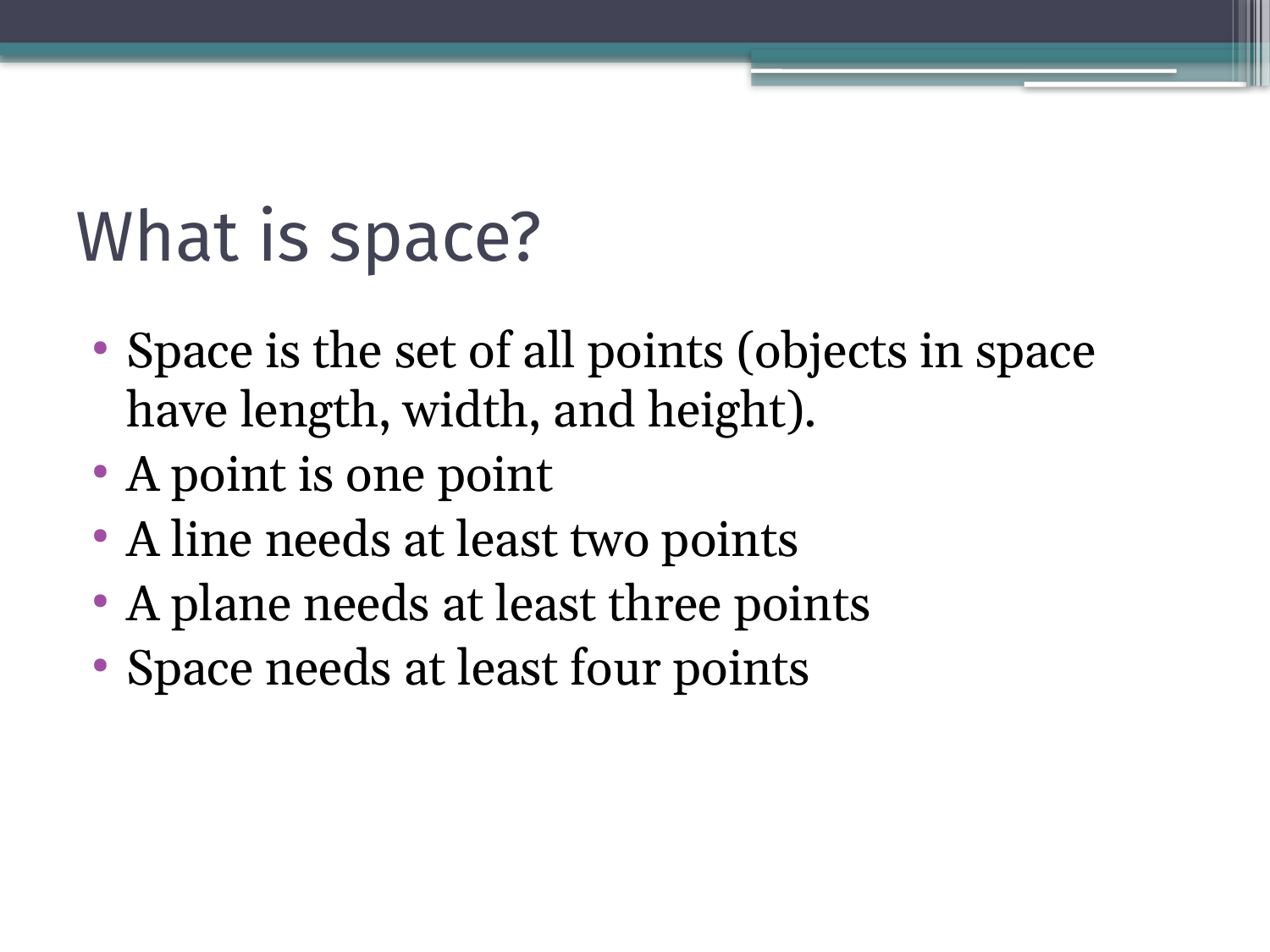

Space is the set of all points (objects in space have length, width, and height).
A point is one point
A line needs at least two points
A plane needs at least three points
Space needs at least four points
What is space?